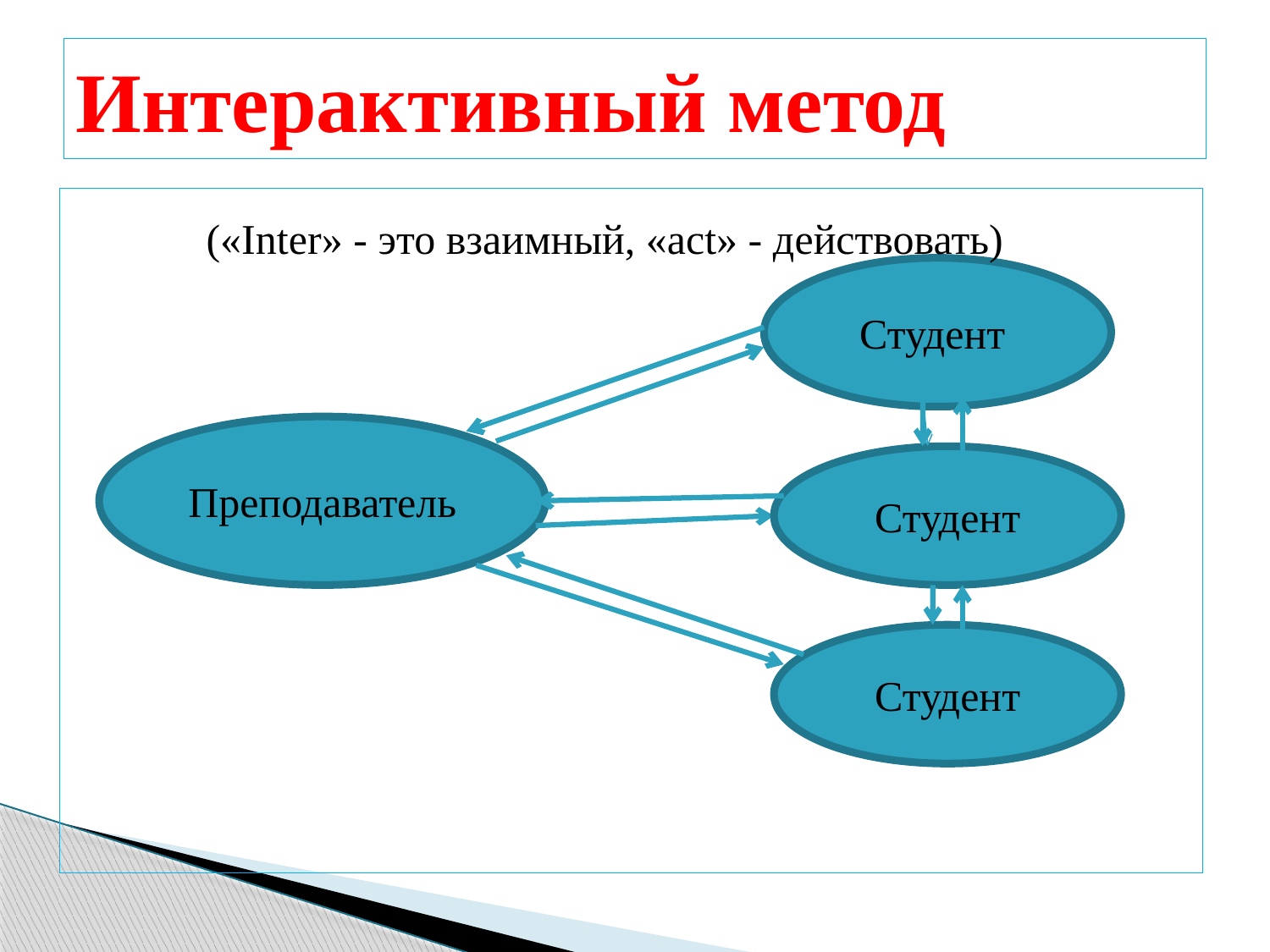

# Интерактивный метод

(«Inter» - это взаимный, «act» - действовать)

Студент
Преподаватель
Студент
Студент